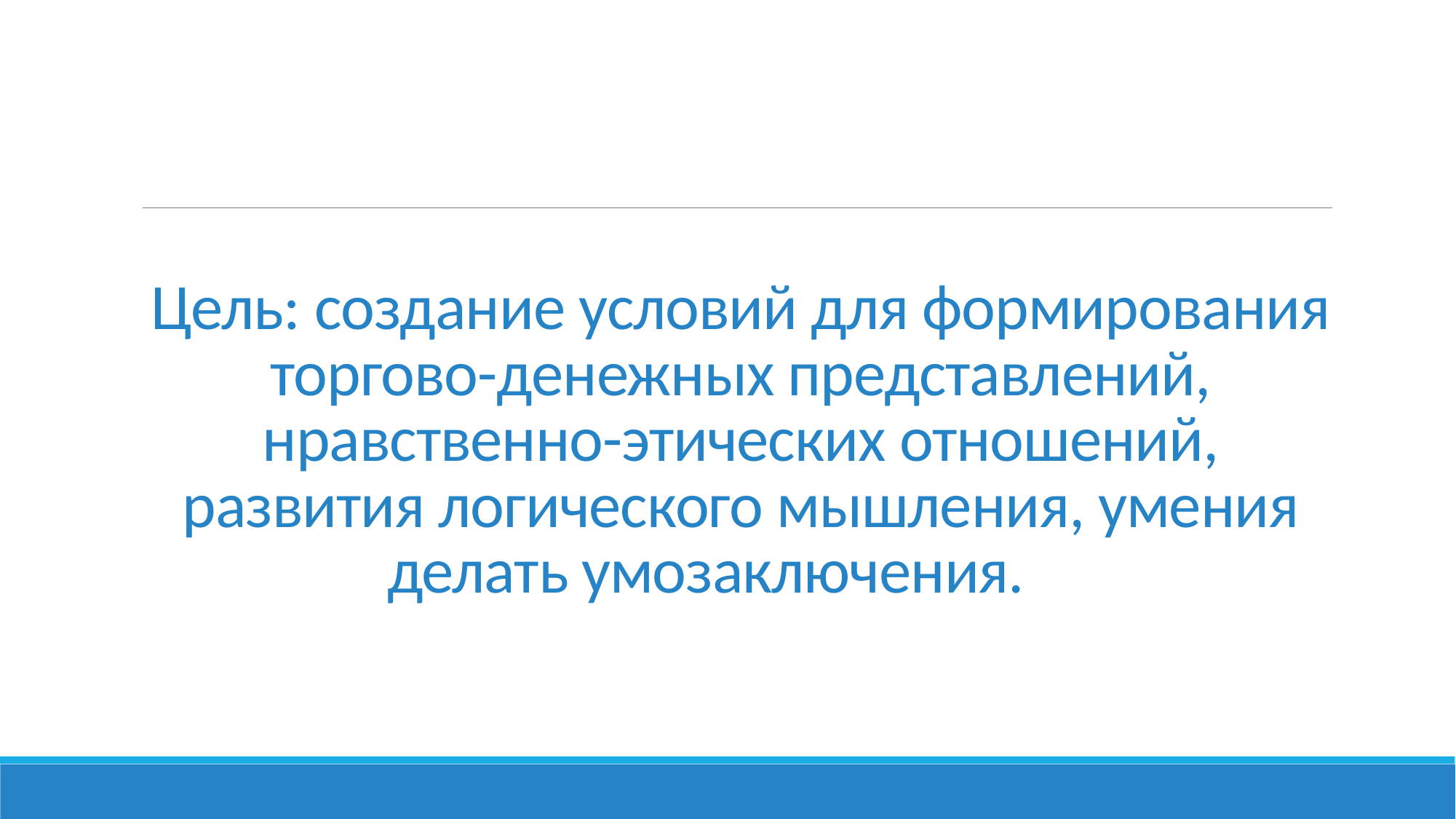

# Цель: создание условий для формирования торгово-денежных представлений, нравственно-этических отношений, развития логического мышления, умения делать умозаключения.